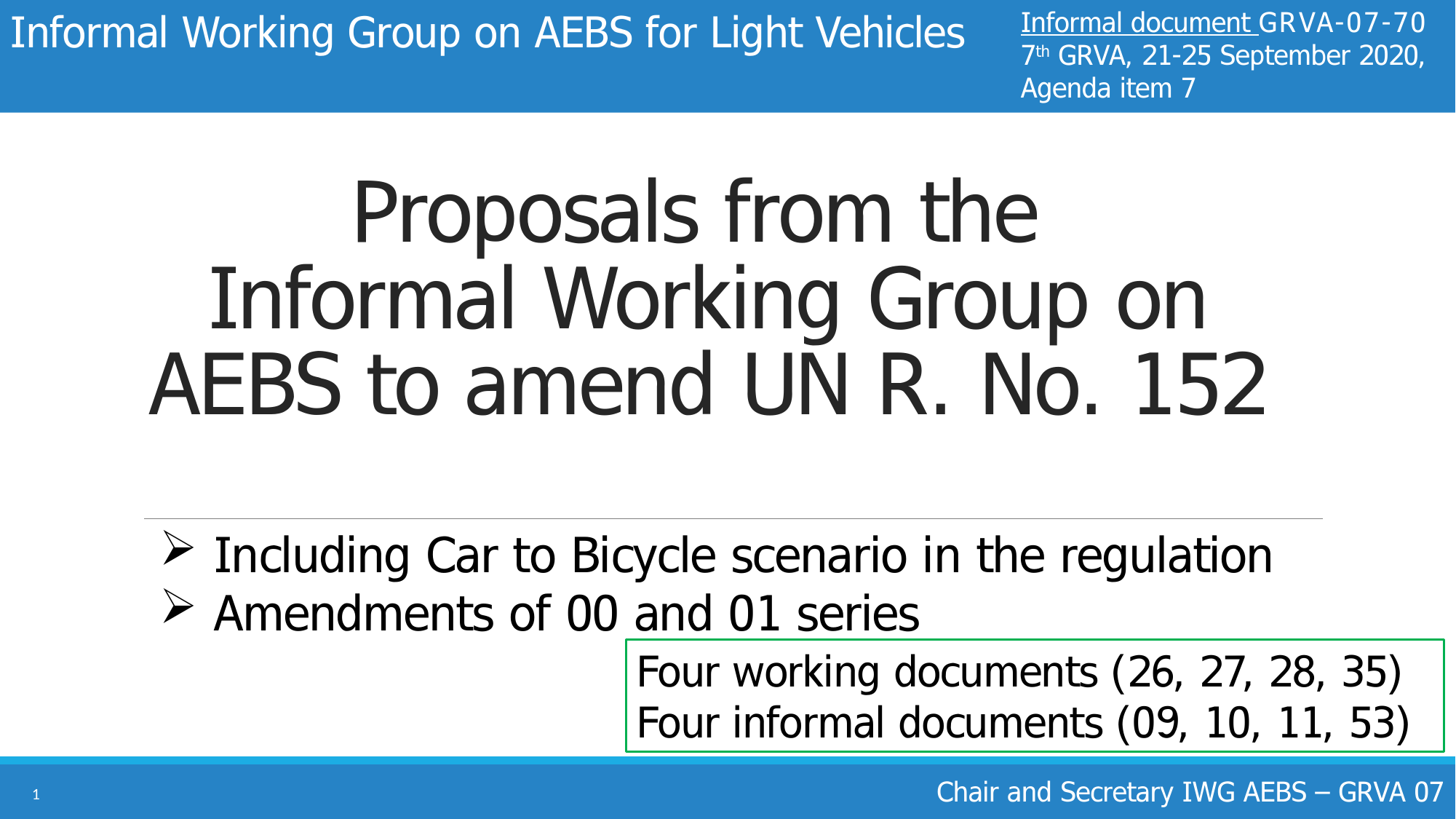

Informal Working Group on AEBS for Light Vehicles

Informal document GRVA-07-70
7th GRVA, 21-25 September 2020, Agenda item 7
# Proposals from the Informal Working Group on AEBS to amend UN R. No. 152
Including Car to Bicycle scenario in the regulation
Amendments of 00 and 01 series
Four working documents (26, 27, 28, 35)  Four informal documents (09, 10, 11, 53)
Chair and Secretary IWG AEBS – GRVA 07
1